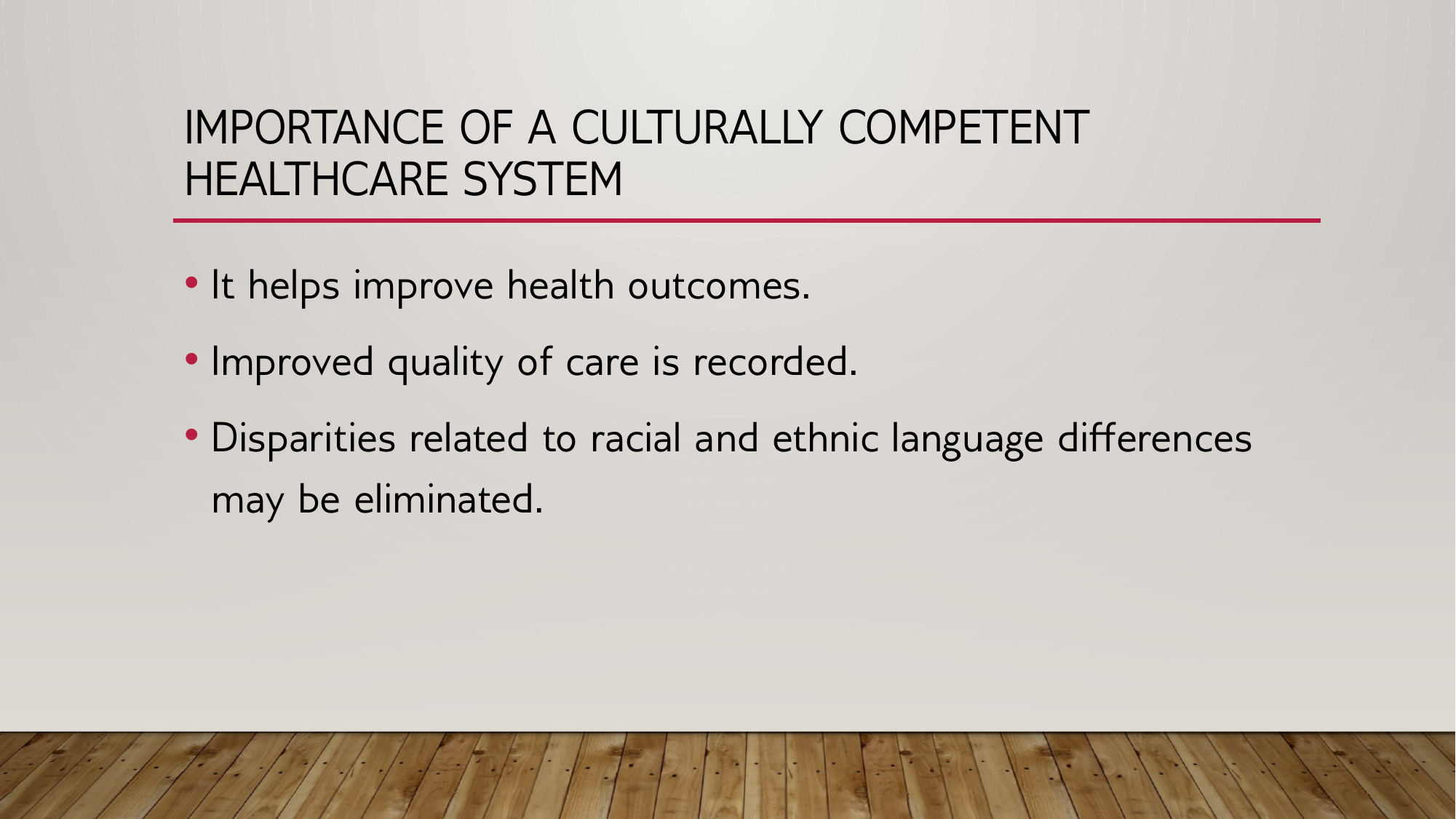

# Importance of a culturally competent healthcare system
It helps improve health outcomes.
Improved quality of care is recorded.
Disparities related to racial and ethnic language differences may be eliminated.